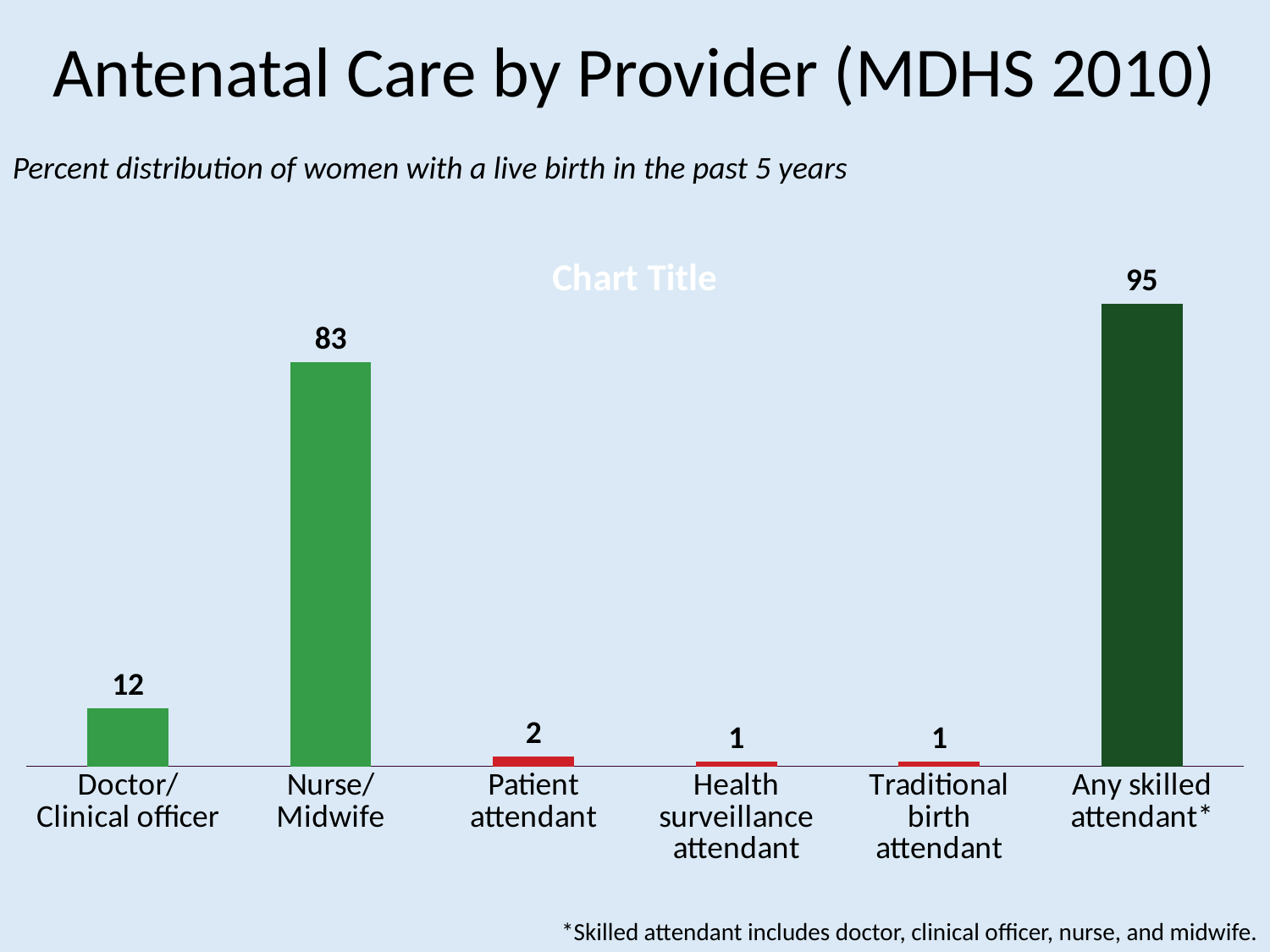

# Antenatal Care by Provider (MDHS 2010)
Percent distribution of women with a live birth in the past 5 years

### Chart:

| Category |  |
|---|---|
| Doctor/Clinical officer | 12.0 |
| Nurse/Midwife | 83.0 |
| Patient attendant | 2.0 |
| Health surveillance attendant | 1.0 |
| Traditional birth attendant | 1.0 |
| Any skilled attendant* | 95.0 |
*Skilled attendant includes doctor, clinical officer, nurse, and midwife.